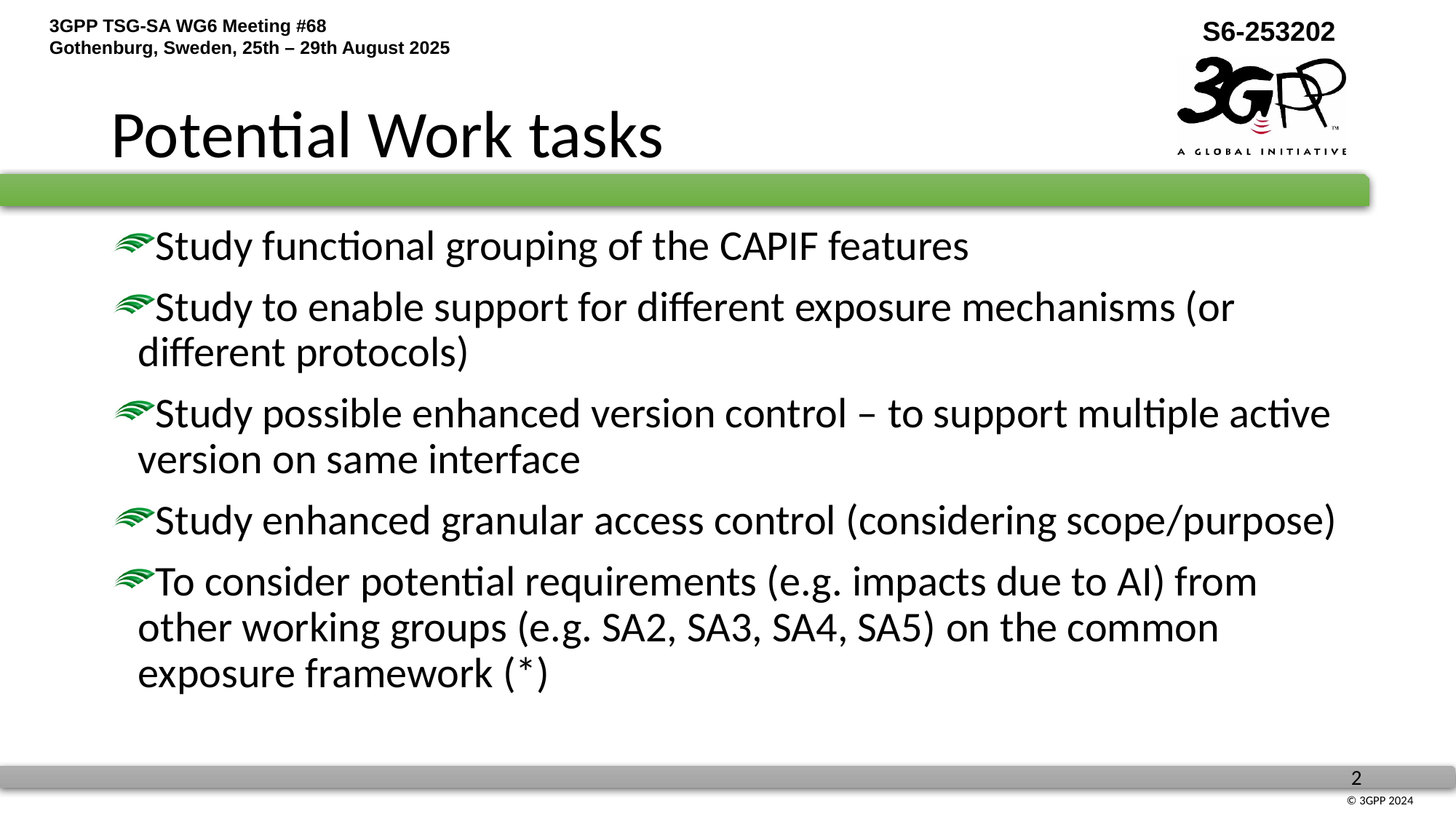

# Potential Work tasks
Study functional grouping of the CAPIF features
Study to enable support for different exposure mechanisms (or different protocols)
Study possible enhanced version control – to support multiple active version on same interface
Study enhanced granular access control (considering scope/purpose)
To consider potential requirements (e.g. impacts due to AI) from other working groups (e.g. SA2, SA3, SA4, SA5) on the common exposure framework (*)